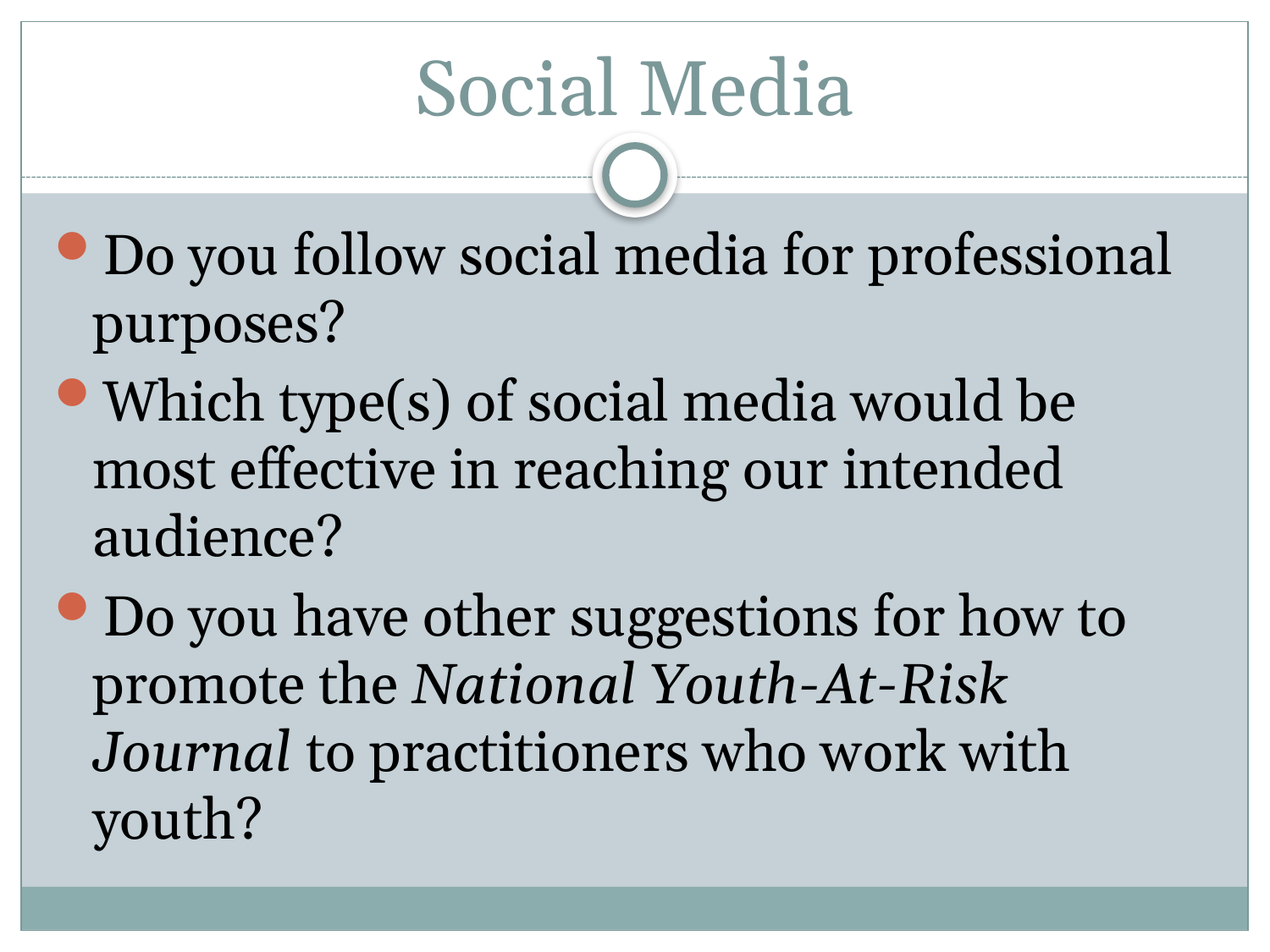

# Social Media
Do you follow social media for professional purposes?
Which type(s) of social media would be most effective in reaching our intended audience?
Do you have other suggestions for how to promote the National Youth-At-Risk Journal to practitioners who work with youth?